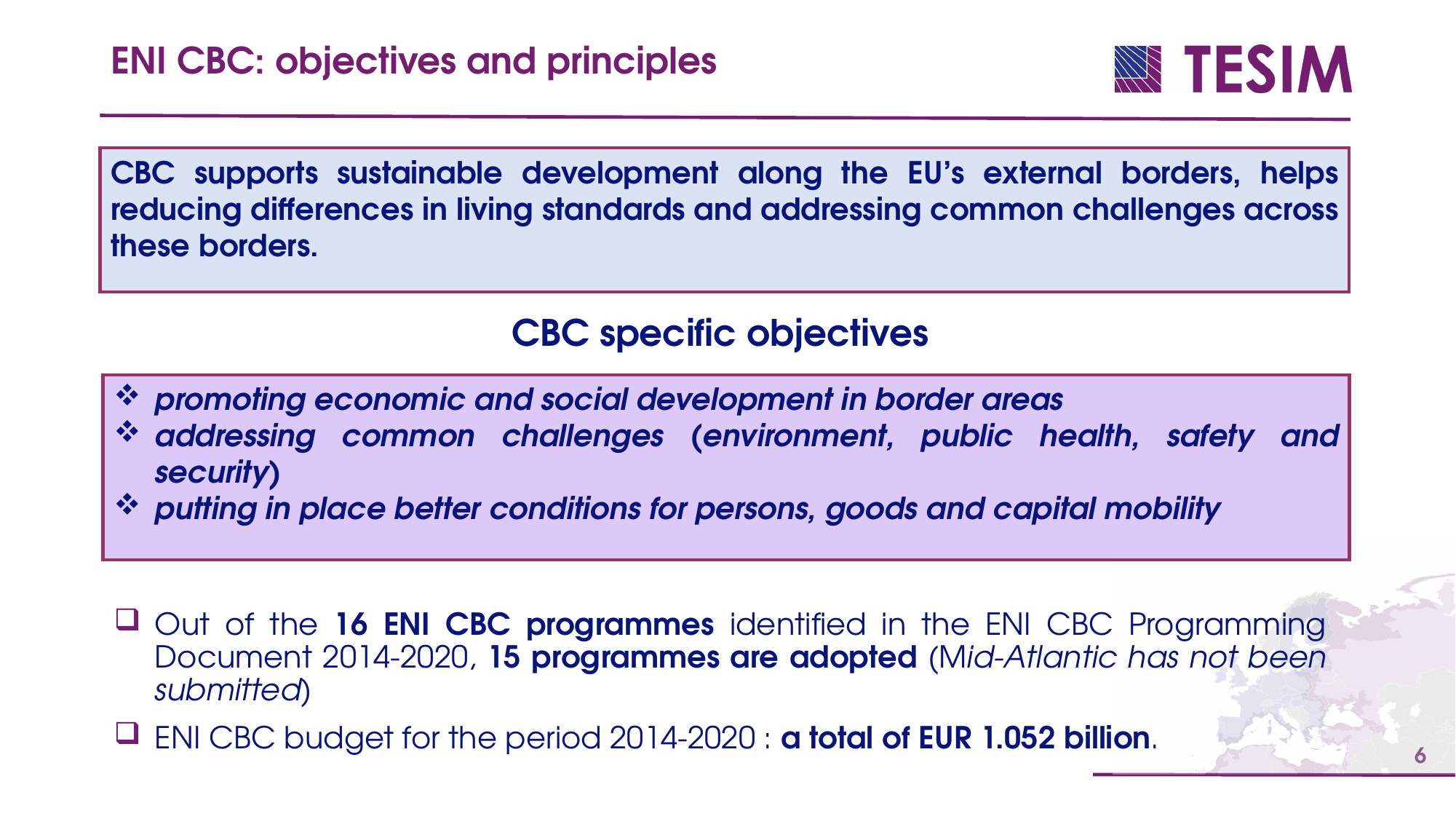

ENI CBC: objectives and principles
CBC supports sustainable development along the EU’s external borders, helps reducing differences in living standards and addressing common challenges across these borders.
CBC specific objectives

Out of the 16 ENI CBC programmes identified in the ENI CBC Programming Document 2014-2020, 15 programmes are adopted (Mid-Atlantic has not been submitted)
ENI CBC budget for the period 2014-2020 : a total of EUR 1.052 billion.

promoting economic and social development in border areas
addressing common challenges (environment, public health, safety and security)
putting in place better conditions for persons, goods and capital mobility